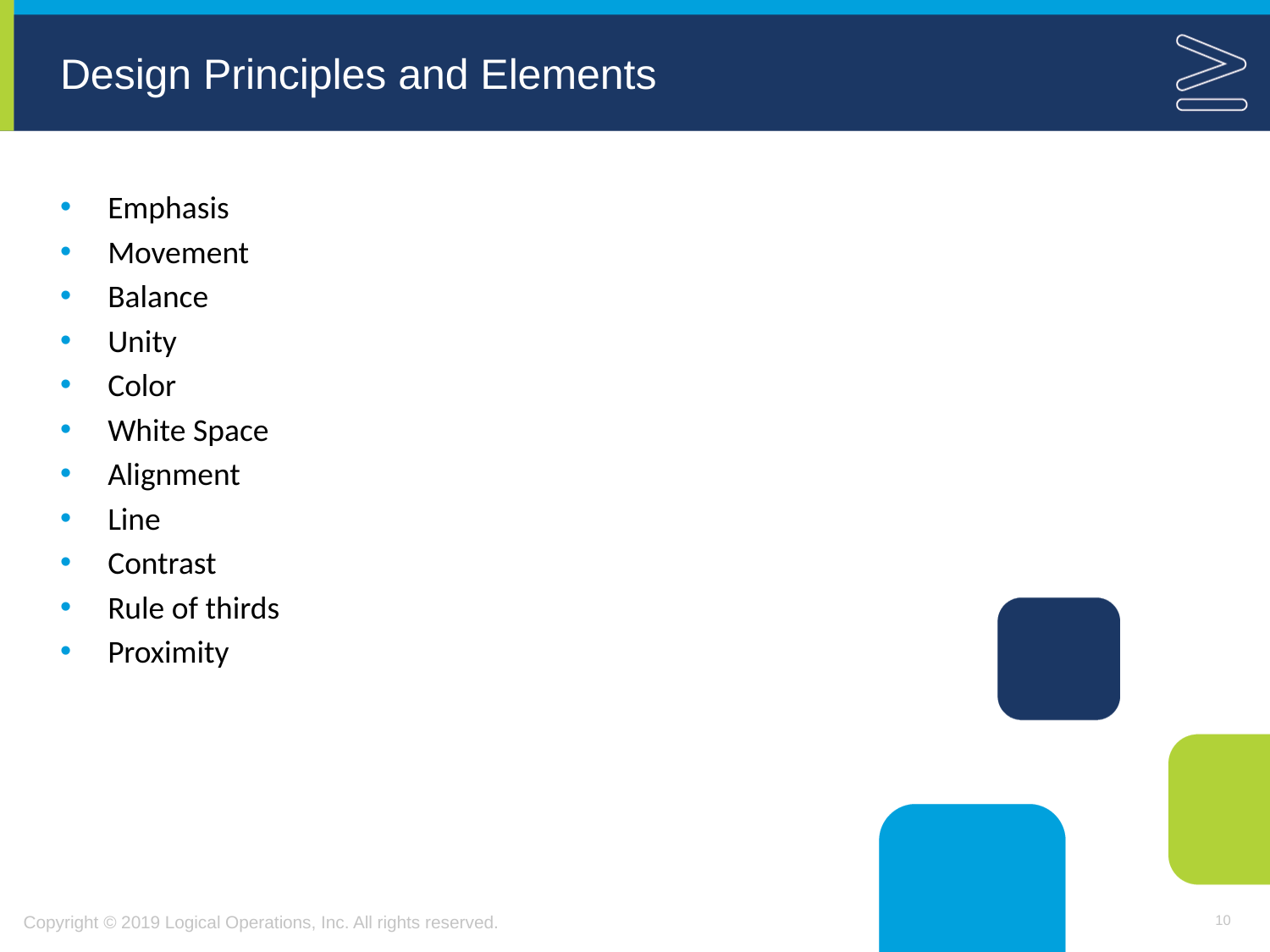

# Design Principles and Elements
Emphasis
Movement
Balance
Unity
Color
White Space
Alignment
Line
Contrast
Rule of thirds
Proximity
10